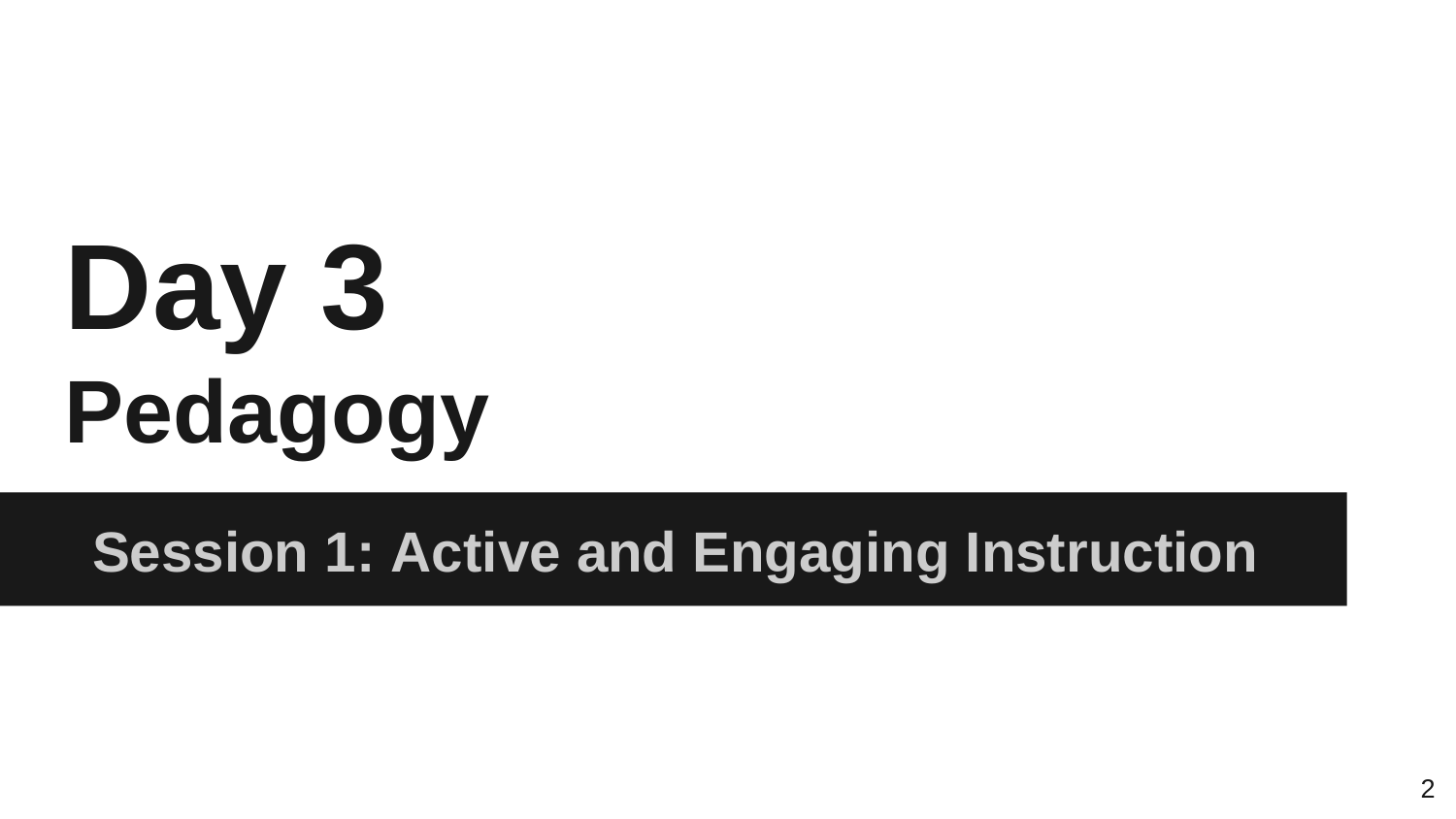

# Day 3
Pedagogy
Session 1: Active and Engaging Instruction
2